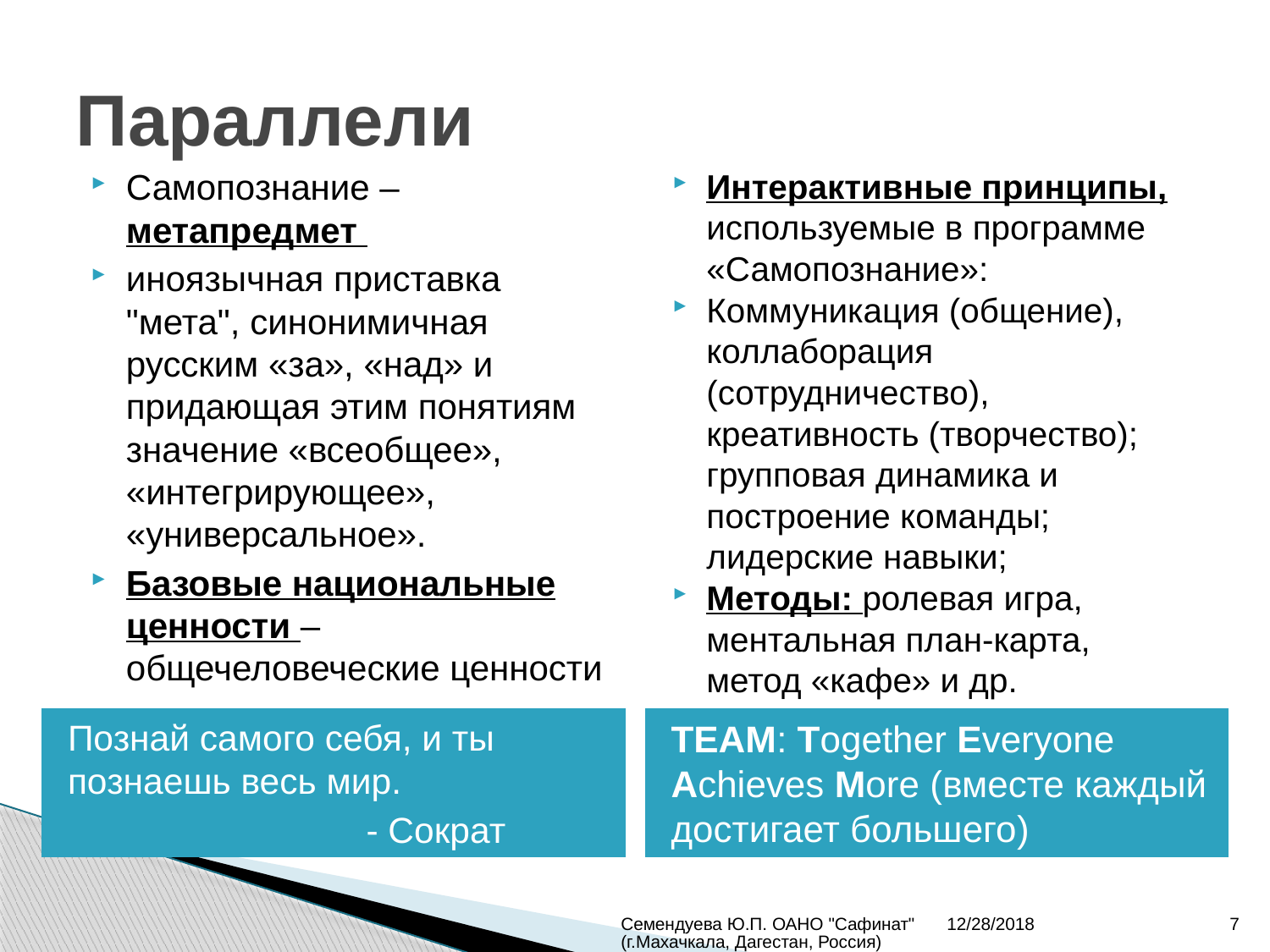

# Параллели
Самопознание – метапредмет
иноязычная приставка "мета", синонимичная русским «за», «над» и придающая этим понятиям значение «всеобщее», «интегрирующее», «универсальное».
Базовые национальные ценности – общечеловеческие ценности
Интерактивные принципы, используемые в программе «Самопознание»:
Коммуникация (общение), коллаборация (сотрудничество), креативность (творчество); групповая динамика и  построение команды; лидерские навыки;
Методы: ролевая игра, ментальная план-карта, метод «кафе» и др.
Познай самого себя, и ты познаешь весь мир.
                              - Сократ
TEAM: Together Everyone Achieves More (вместе каждый достигает большего)
Семендуева Ю.П. ОАНО "Сафинат" (г.Махачкала, Дагестан, Россия)
12/28/2018
7